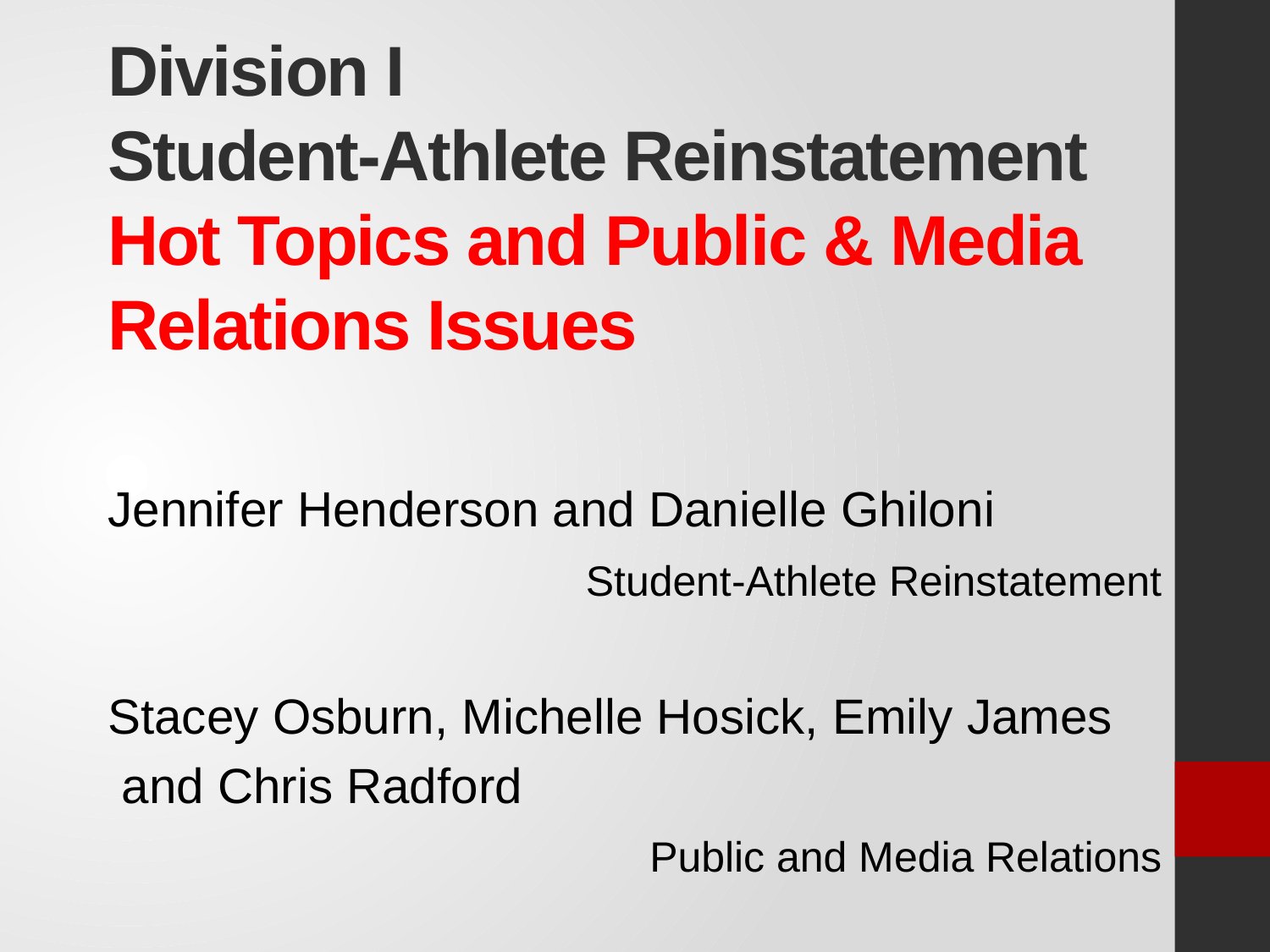

# Division I Student-Athlete Reinstatement Hot Topics and Public & Media Relations Issues

Jennifer Henderson and Danielle Ghiloni
			Student-Athlete Reinstatement

Stacey Osburn, Michelle Hosick, Emily James
 and Chris Radford
		Public and Media Relations